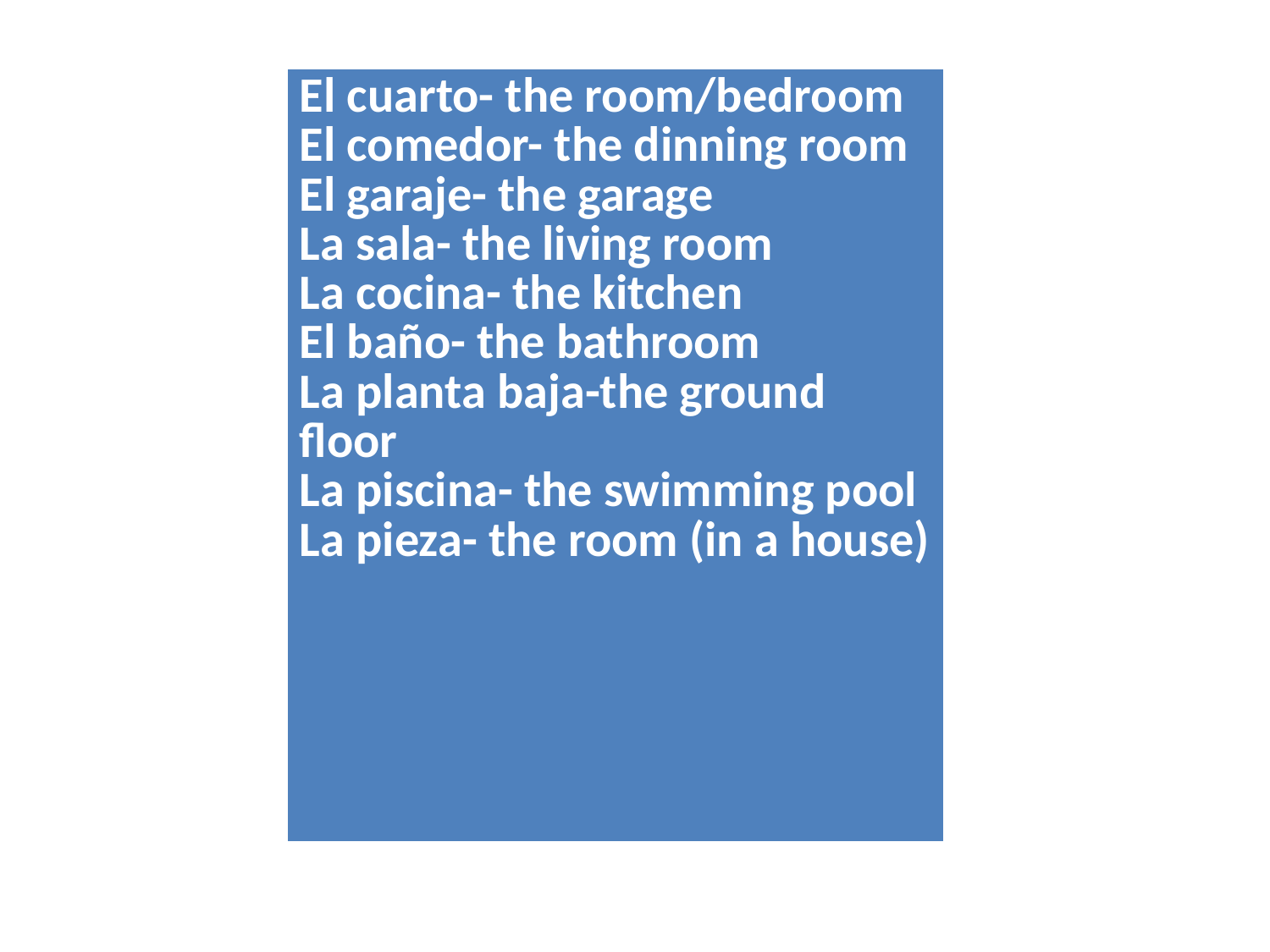

#
| El cuarto- the room/bedroom El comedor- the dinning room El garaje- the garage La sala- the living room La cocina- the kitchen El baño- the bathroom La planta baja-the ground floor La piscina- the swimming pool La pieza- the room (in a house) |
| --- |